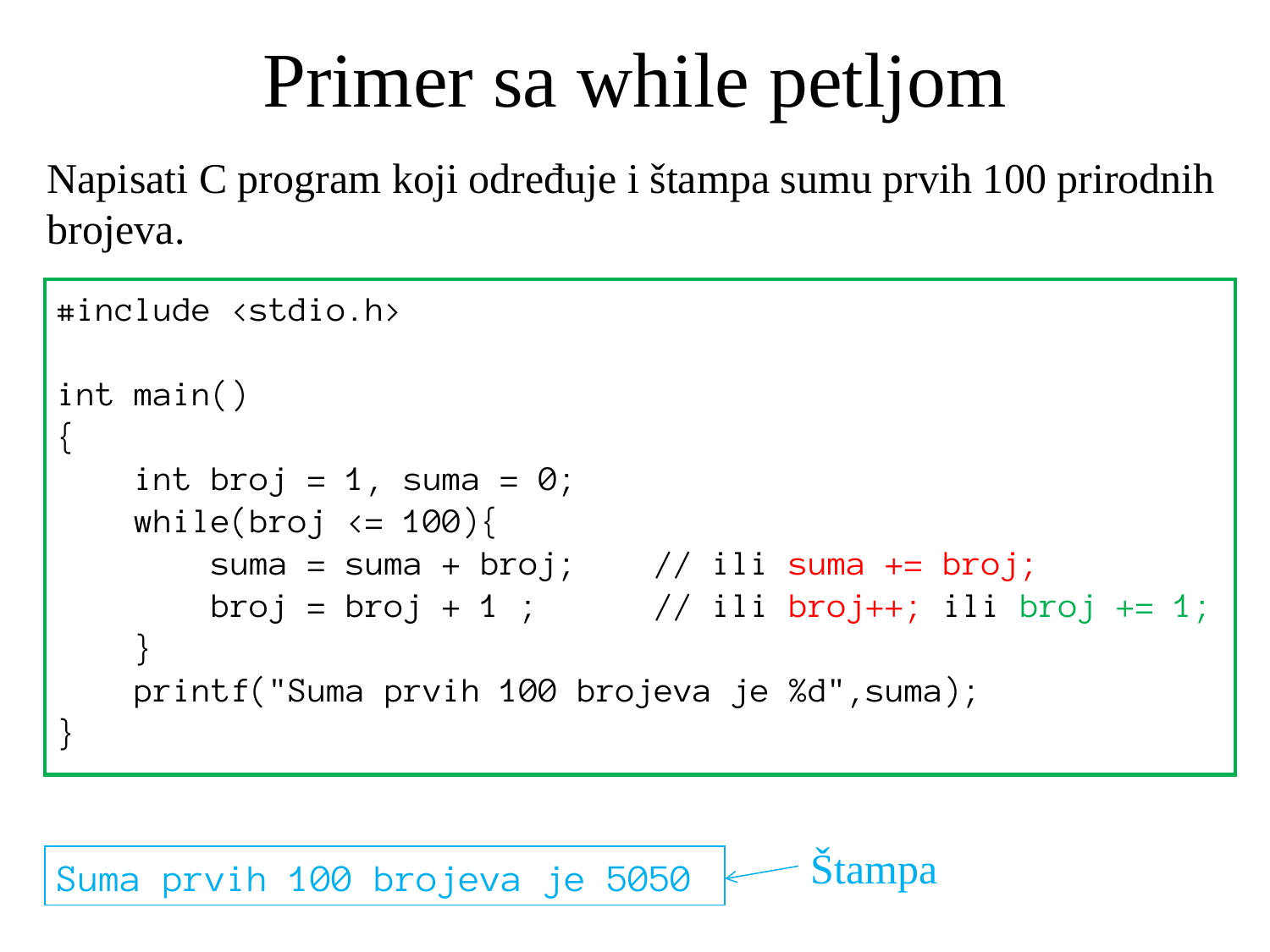

# Primer sa while petljom
Napisati C program koji određuje i štampa sumu prvih 100 prirodnih brojeva.
#include <stdio.h>

int main()
{
    int broj = 1, suma = 0;
    while(broj <= 100){
        suma = suma + broj;    // ili suma += broj;
        broj = broj + 1 ;      // ili broj++; ili broj += 1;
    }
    printf("Suma prvih 100 brojeva je %d",suma);
}
Štampa
Suma prvih 100 brojeva je 5050